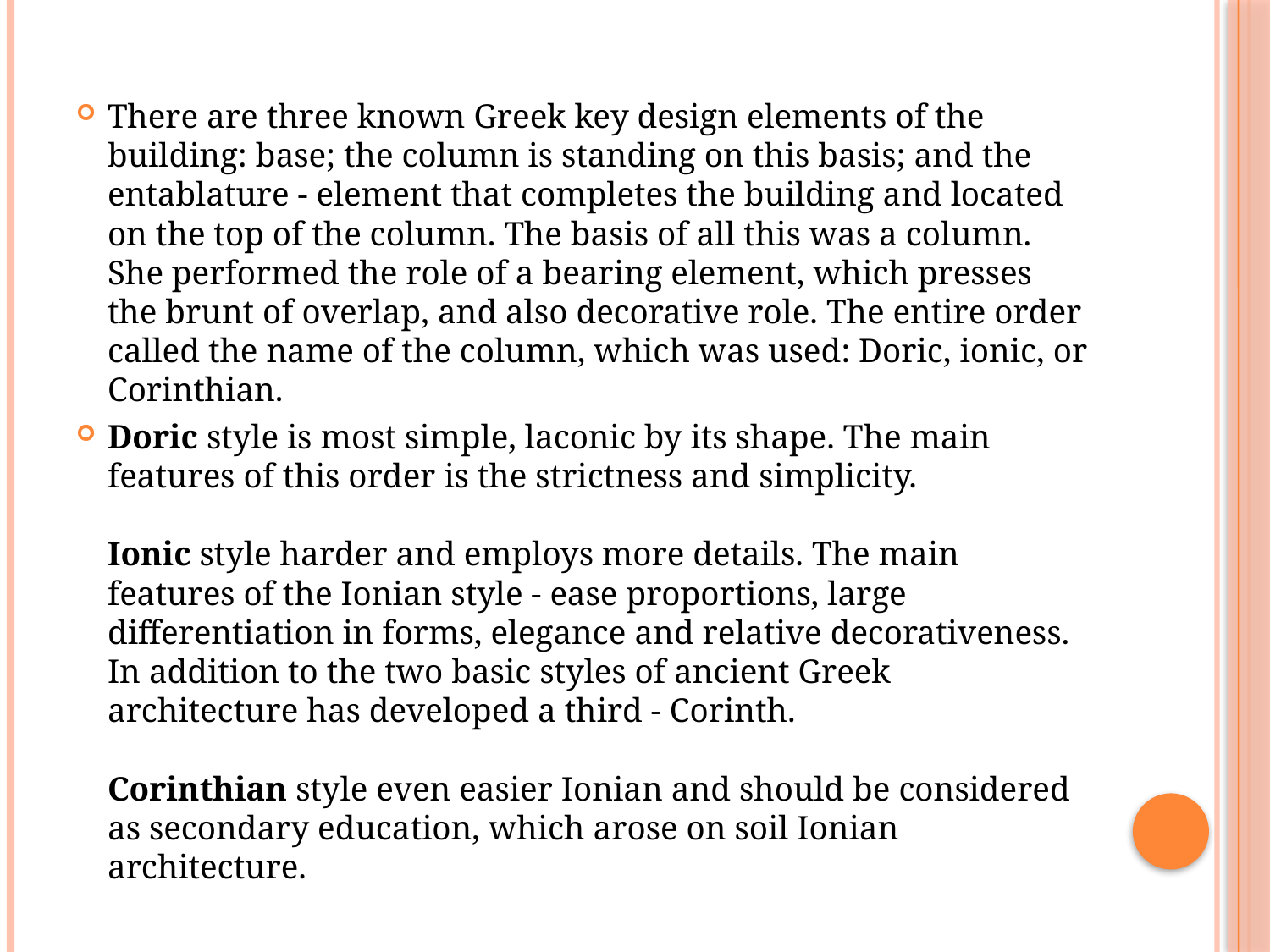

There are three known Greek key design elements of the building: base; the column is standing on this basis; and the entablature - element that completes the building and located on the top of the column. The basis of all this was a column. She performed the role of a bearing element, which presses the brunt of overlap, and also decorative role. The entire order called the name of the column, which was used: Doric, ionic, or Corinthian.
Doric style is most simple, laconic by its shape. The main features of this order is the strictness and simplicity.
Ionic style harder and employs more details. The main features of the Ionian style - ease proportions, large differentiation in forms, elegance and relative decorativeness. In addition to the two basic styles of ancient Greek architecture has developed a third - Corinth.
Corinthian style even easier Ionian and should be considered as secondary education, which arose on soil Ionian architecture.